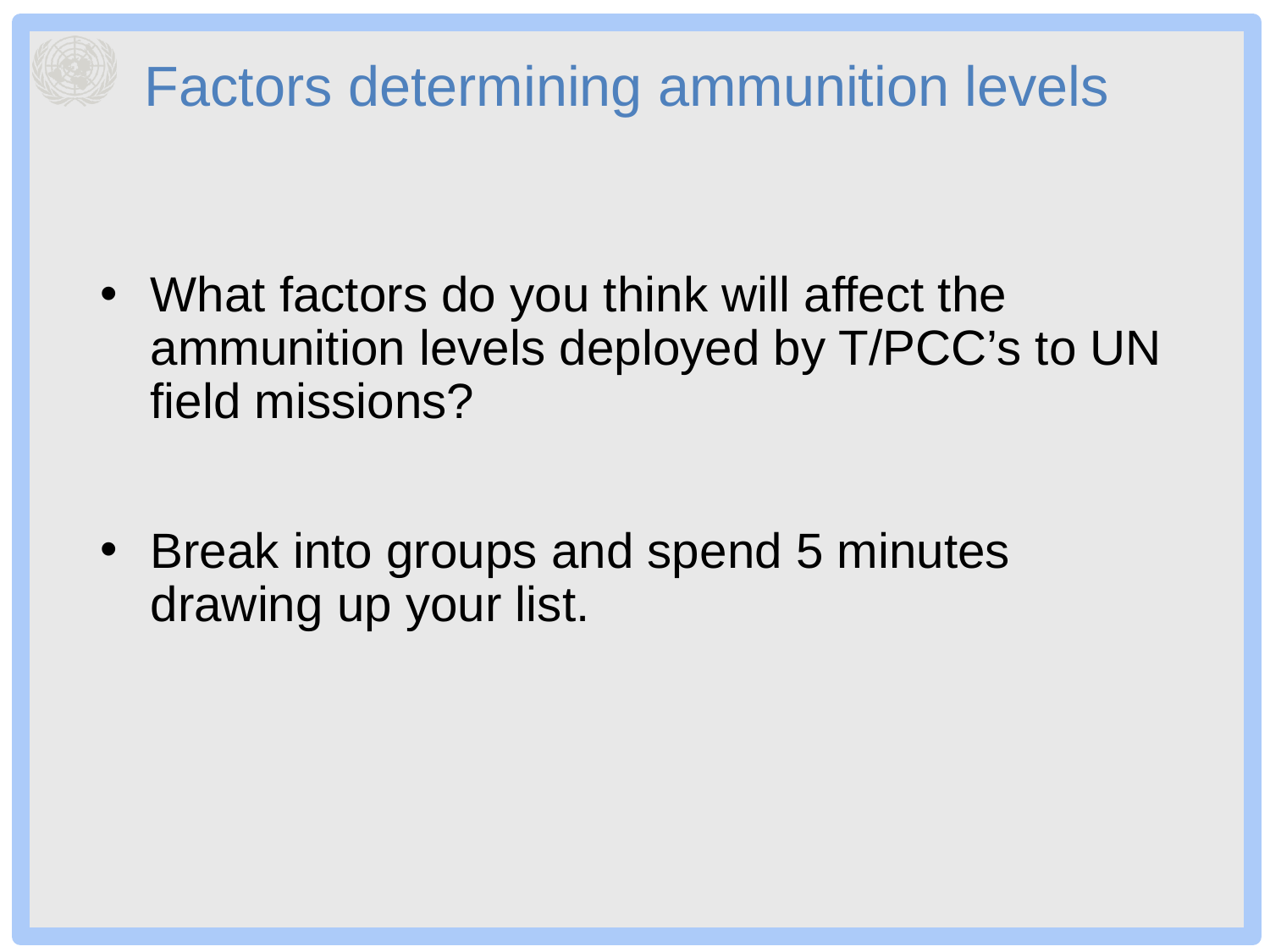

# Factors determining ammunition levels
What factors do you think will affect the ammunition levels deployed by T/PCC’s to UN field missions?

Break into groups and spend 5 minutes drawing up your list.